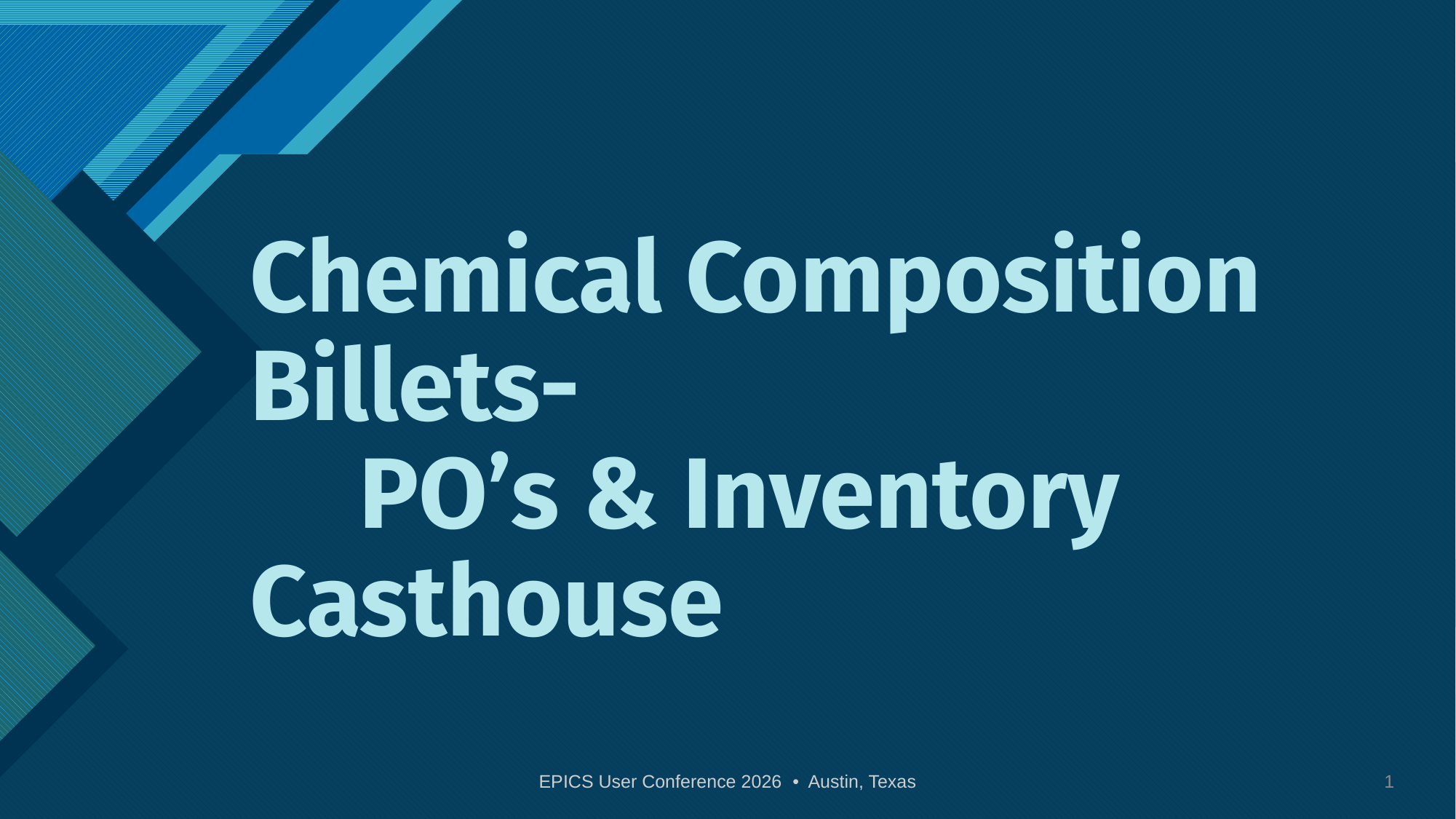

# Chemical Composition Billets- PO’s & Inventory Casthouse
EPICS User Conference 2026  •  Austin, Texas
1